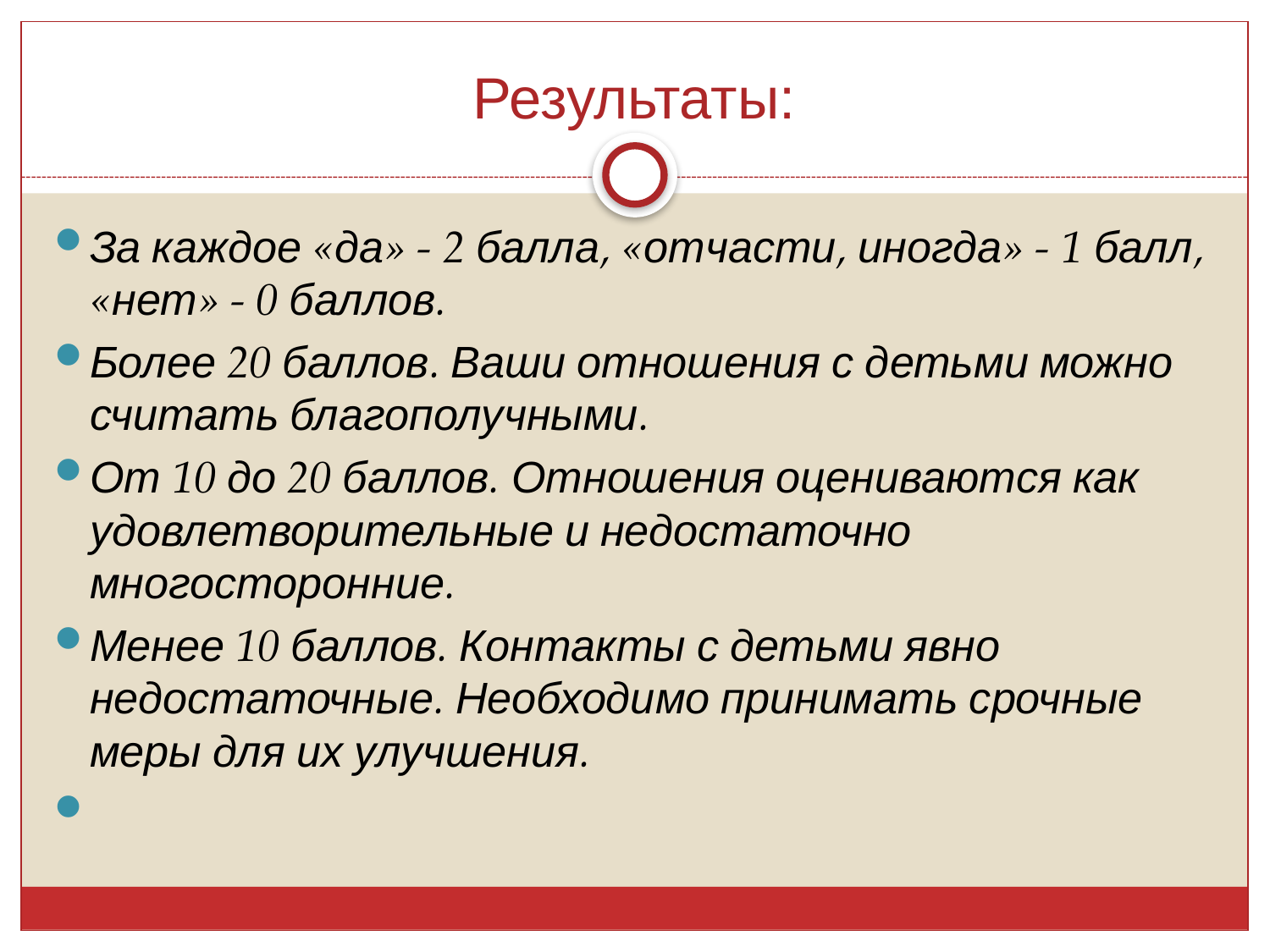

# Результаты:
За каждое «да» - 2 балла, «отчасти, иногда» - 1 балл, «нет» - 0 баллов.
Более 20 баллов. Ваши отношения с детьми можно считать благополучными.
От 10 до 20 баллов. Отношения оцениваются как удовлетворительные и недостаточно многосторонние.
Менее 10 баллов. Контакты с детьми явно недостаточные. Необходимо принимать срочные меры для их улучшения.